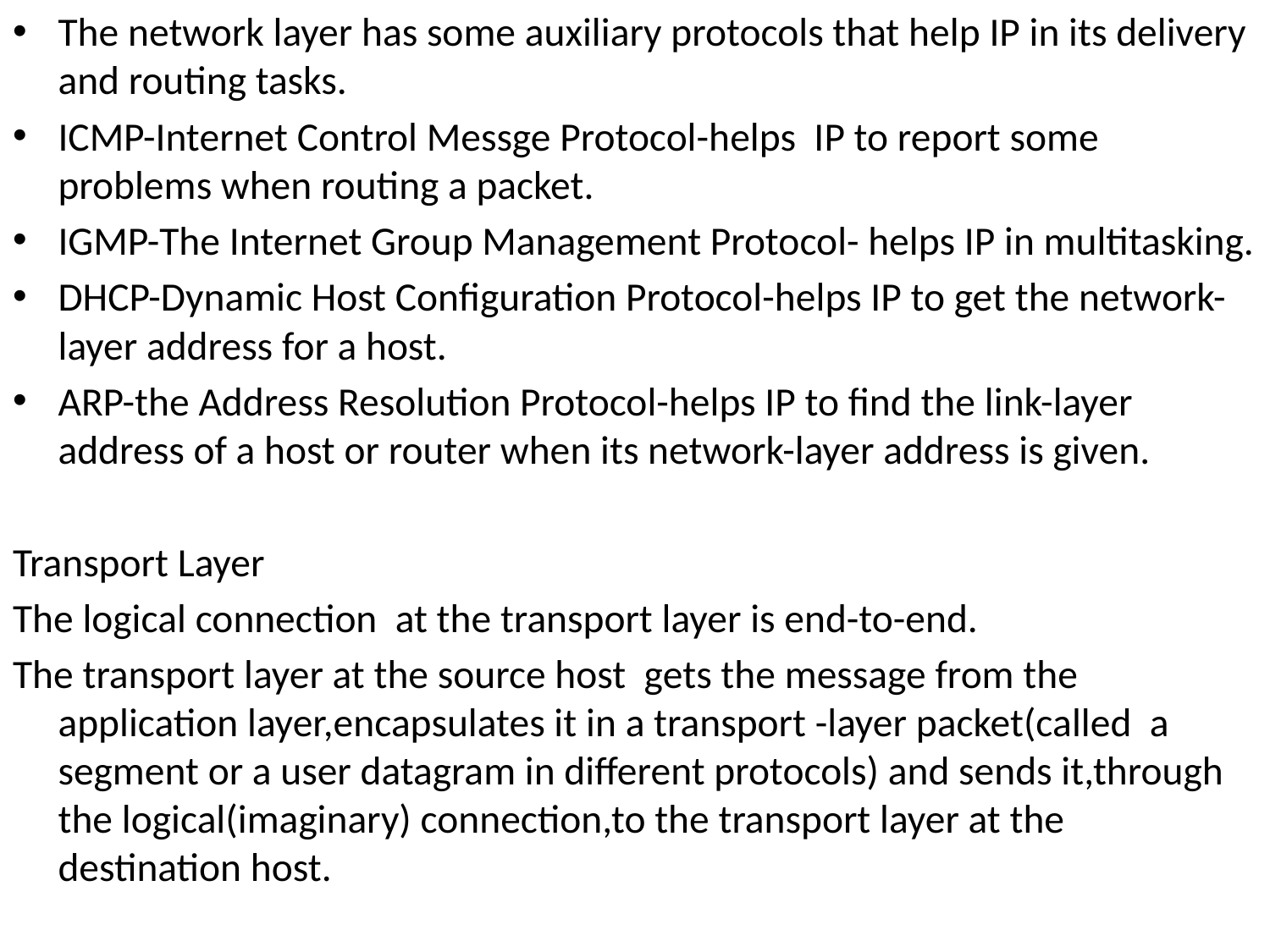

The network layer has some auxiliary protocols that help IP in its delivery and routing tasks.
ICMP-Internet Control Messge Protocol-helps  IP to report some problems when routing a packet.
IGMP-The Internet Group Management Protocol- helps IP in multitasking.
DHCP-Dynamic Host Configuration Protocol-helps IP to get the network-layer address for a host.
ARP-the Address Resolution Protocol-helps IP to find the link-layer address of a host or router when its network-layer address is given.

Transport Layer
The logical connection  at the transport layer is end-to-end.
The transport layer at the source host  gets the message from the application layer,encapsulates it in a transport -layer packet(called  a segment or a user datagram in different protocols) and sends it,through the logical(imaginary) connection,to the transport layer at the destination host.

#